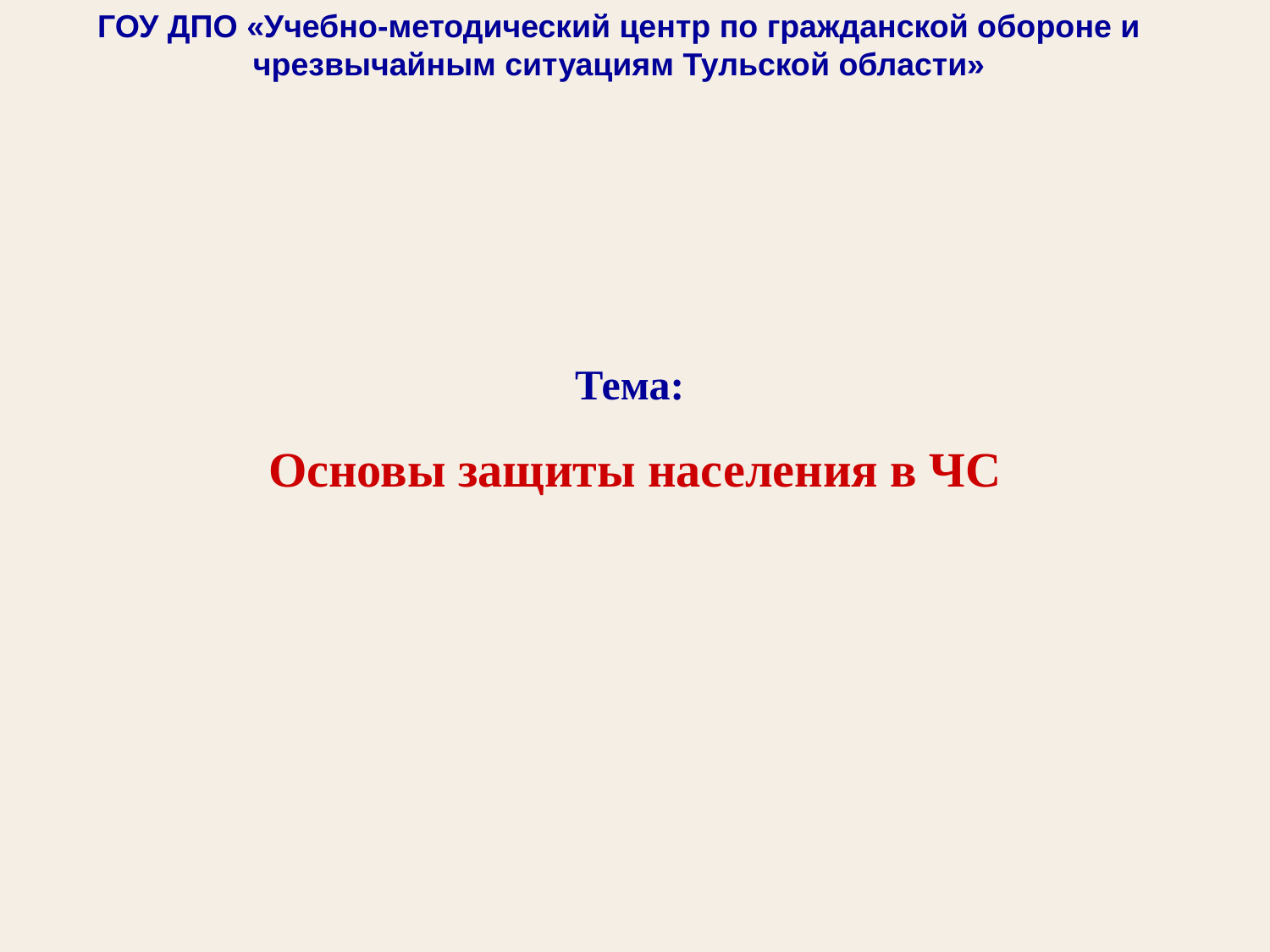

ГОУ ДПО «Учебно-методический центр по гражданской обороне и чрезвычайным ситуациям Тульской области»

Тема:
Основы защиты населения в ЧС

преподаватель Сударикова Елена Владимировна